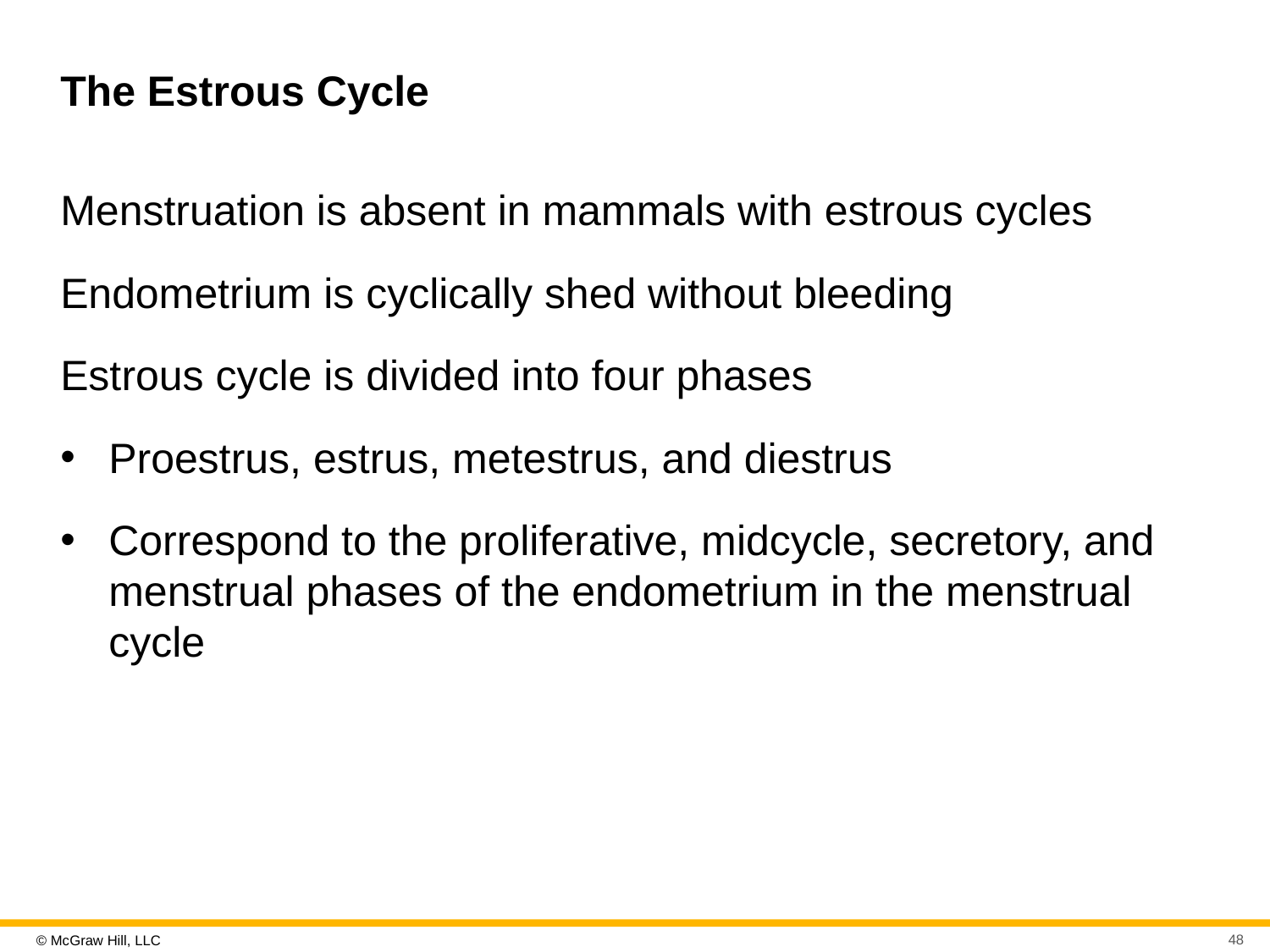

# The Estrous Cycle
Menstruation is absent in mammals with estrous cycles
Endometrium is cyclically shed without bleeding
Estrous cycle is divided into four phases
Proestrus, estrus, metestrus, and diestrus
Correspond to the proliferative, midcycle, secretory, and menstrual phases of the endometrium in the menstrual cycle
48